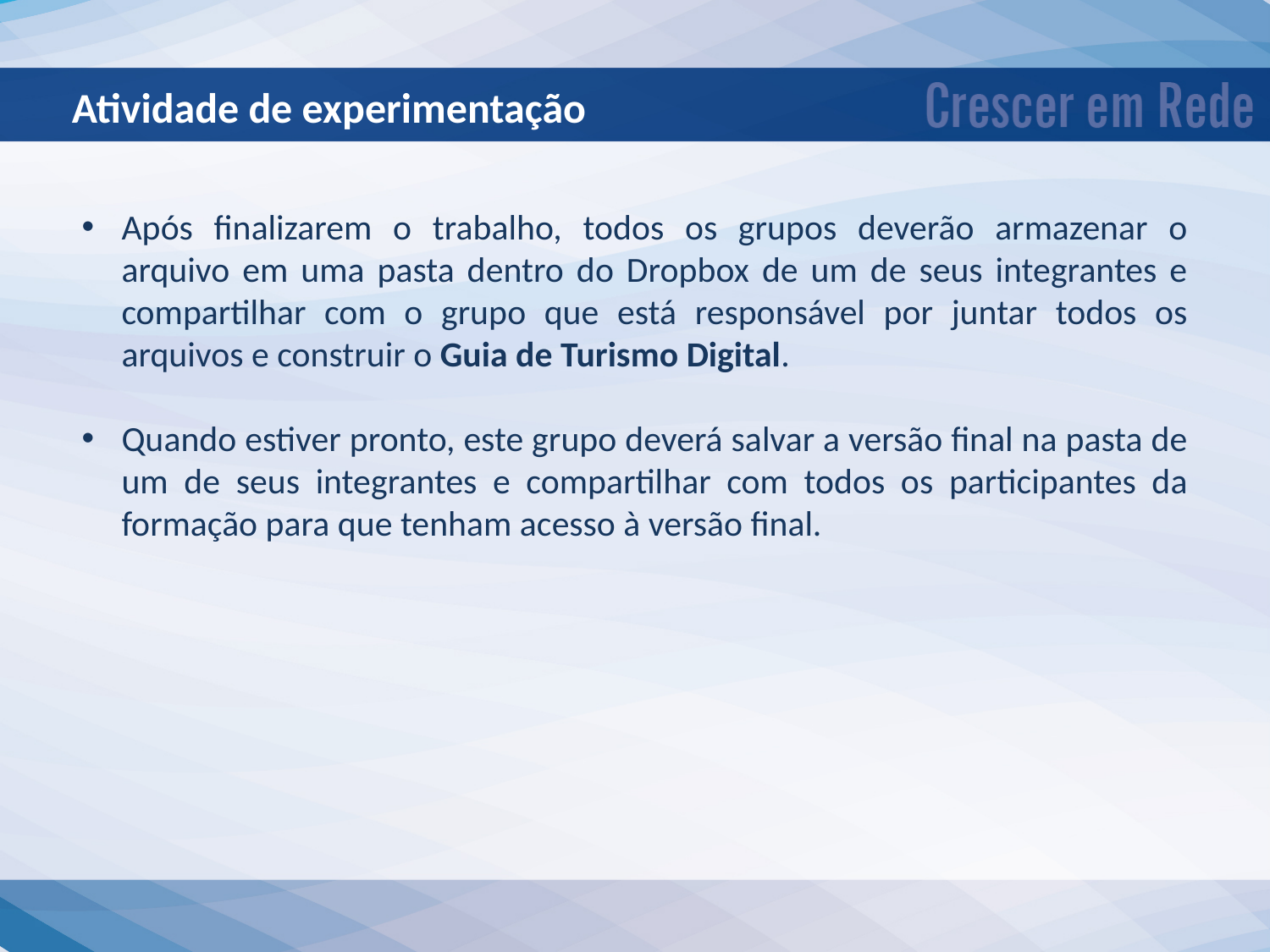

Atividade de experimentação
Após finalizarem o trabalho, todos os grupos deverão armazenar o arquivo em uma pasta dentro do Dropbox de um de seus integrantes e compartilhar com o grupo que está responsável por juntar todos os arquivos e construir o Guia de Turismo Digital.

Quando estiver pronto, este grupo deverá salvar a versão final na pasta de um de seus integrantes e compartilhar com todos os participantes da formação para que tenham acesso à versão final.